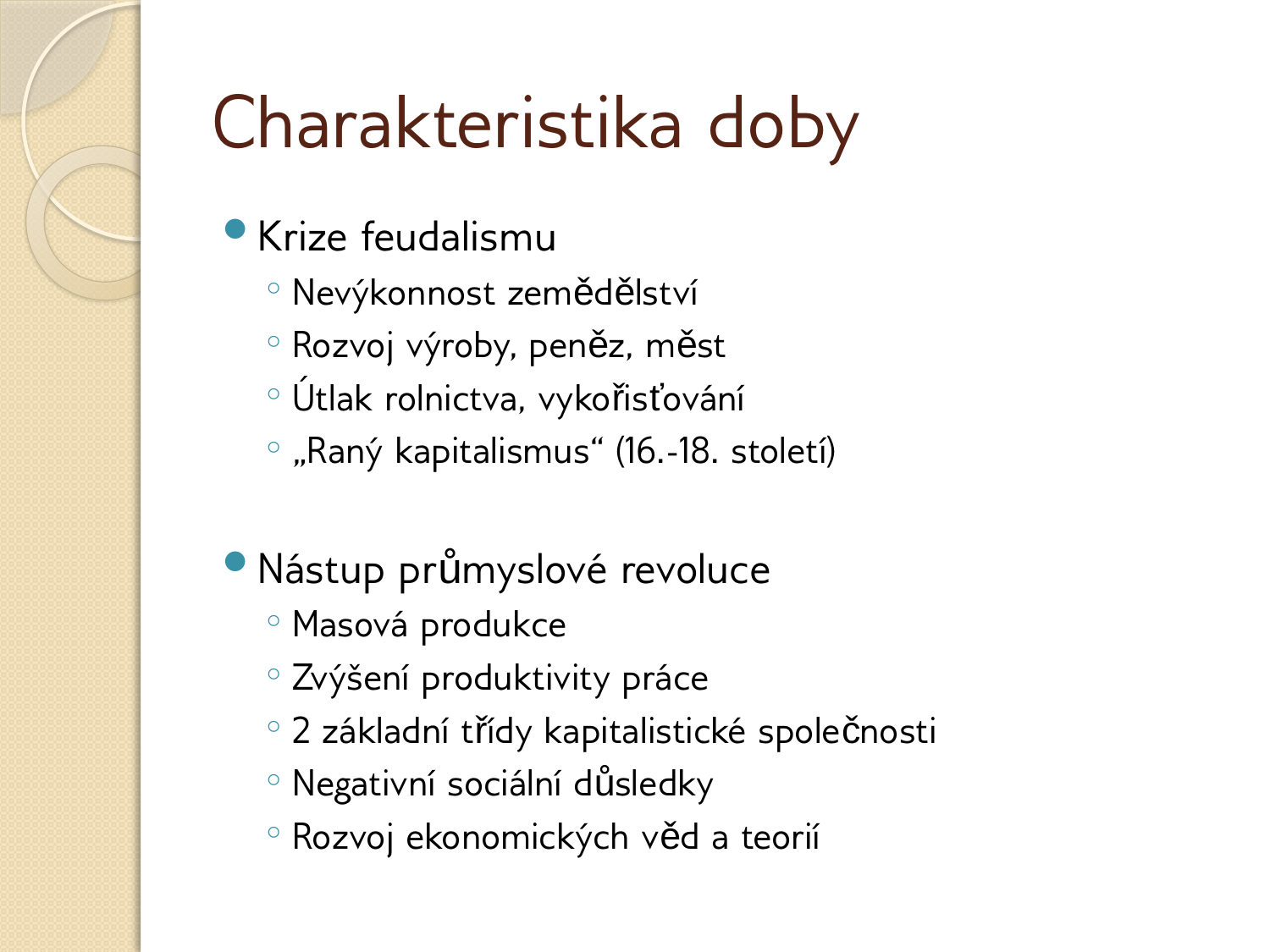

# Charakteristika doby
Krize feudalismu
Nevýkonnost zemědělství
Rozvoj výroby, peněz, měst
Útlak rolnictva, vykořisťování
„Raný kapitalismus“ (16.-18. století)

Nástup průmyslové revoluce
Masová produkce
Zvýšení produktivity práce
2 základní třídy kapitalistické společnosti
Negativní sociální důsledky
Rozvoj ekonomických věd a teorií